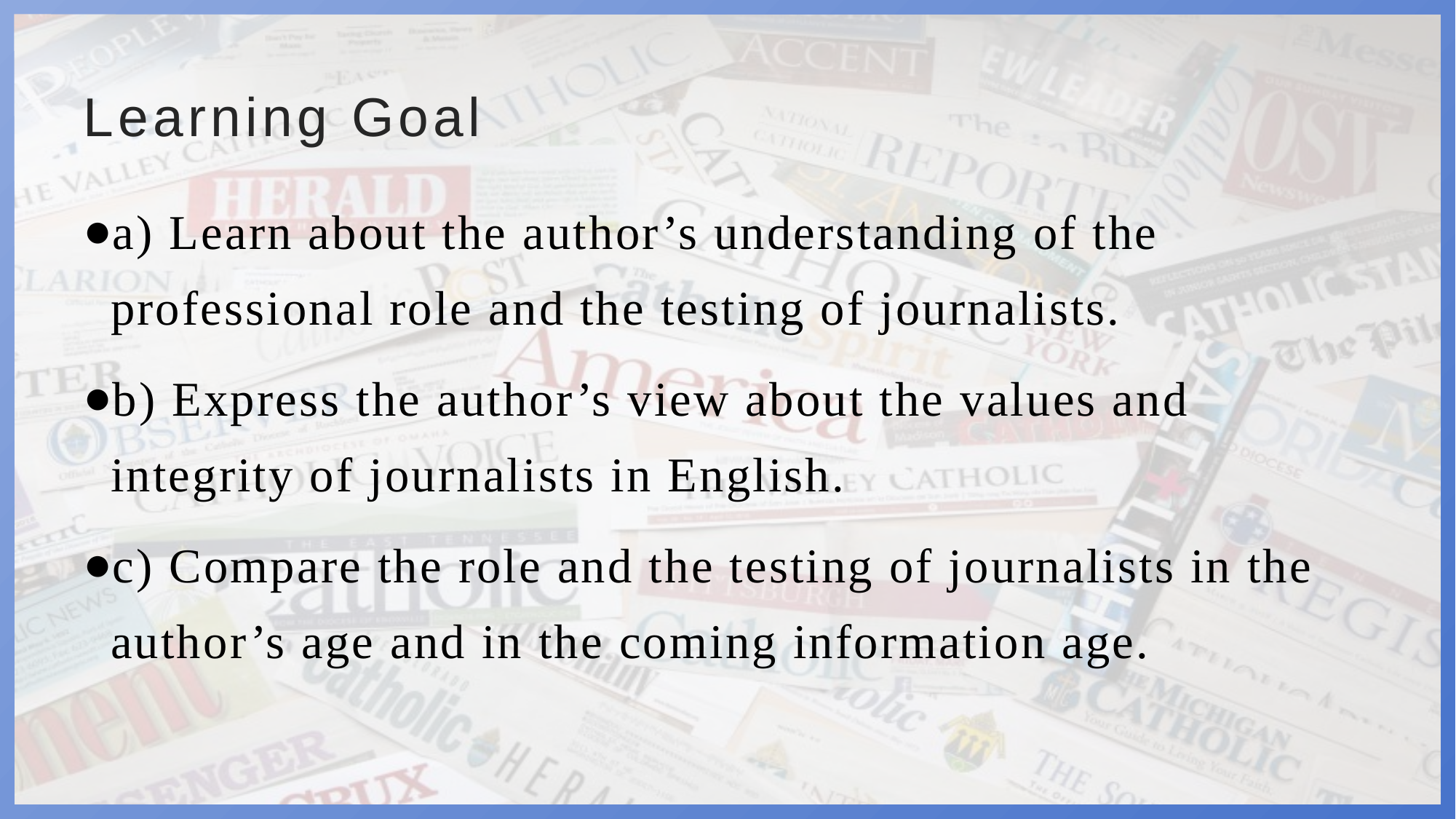

# Learning Goal
a) Learn about the author’s understanding of the professional role and the testing of journalists.
b) Express the author’s view about the values and integrity of journalists in English.
c) Compare the role and the testing of journalists in the author’s age and in the coming information age.